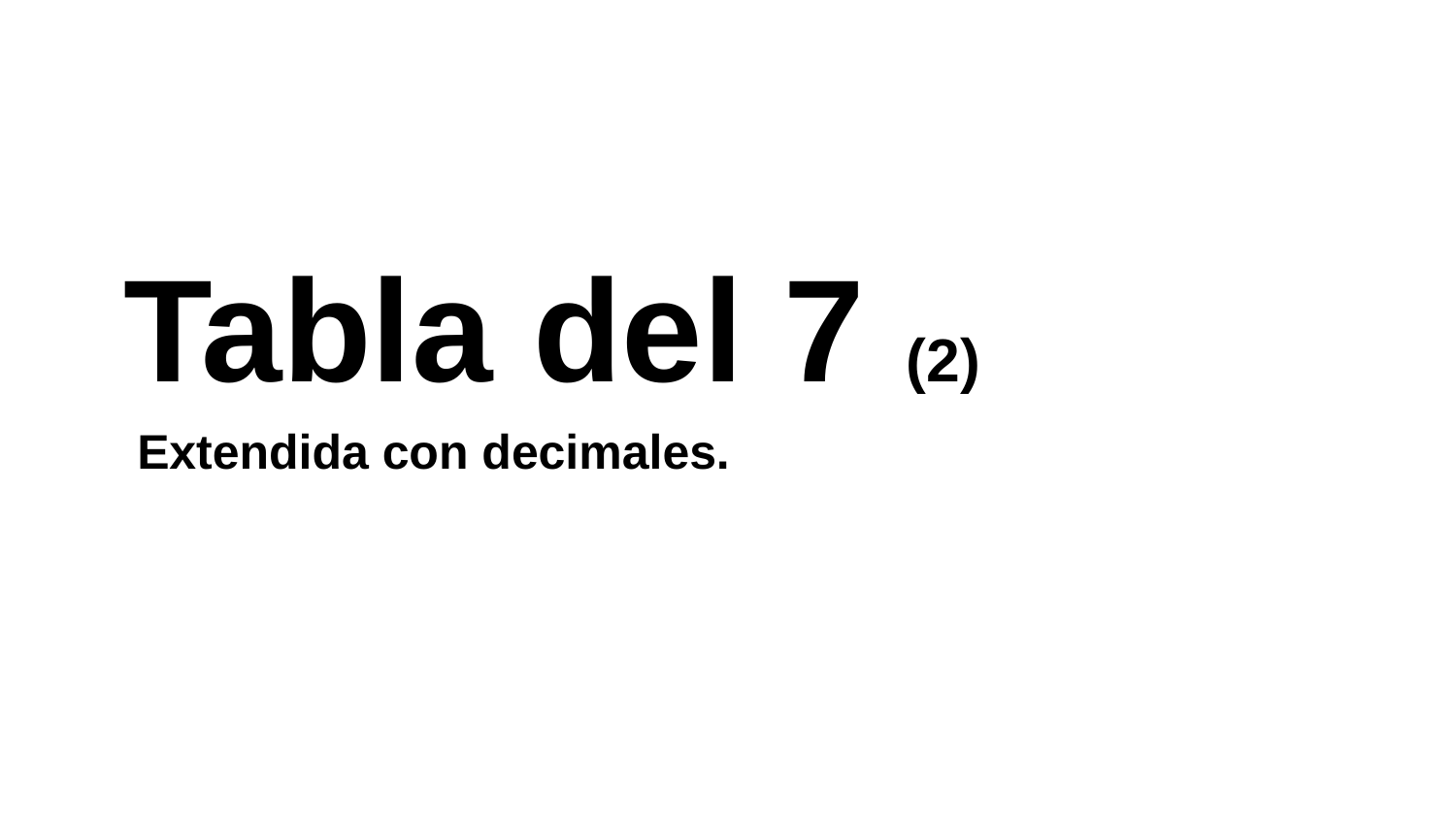

Tabla del 7 (2)
 Extendida con decimales.